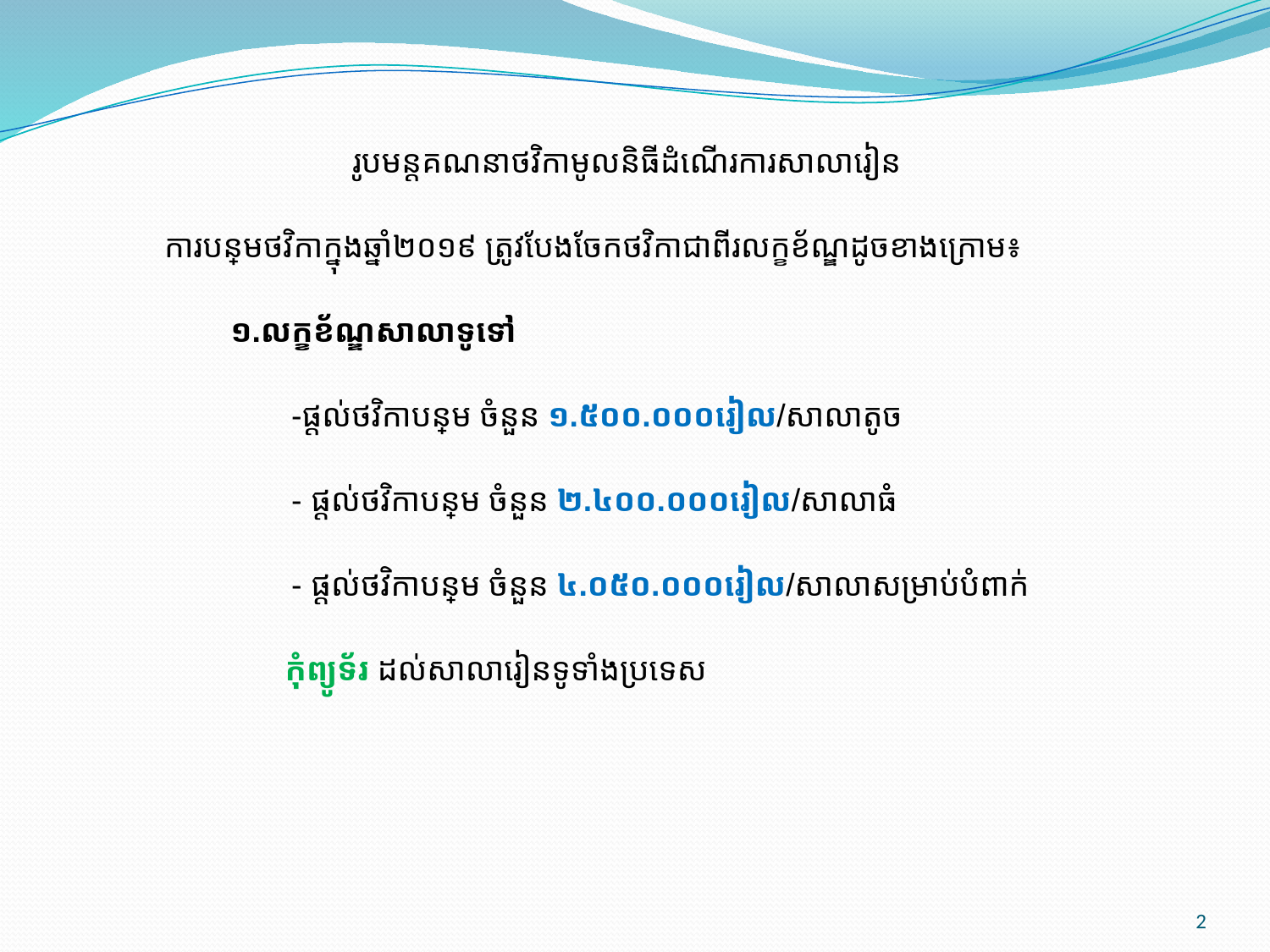

រូបមន្តគណនាថវិកាមូលនិធីដំណើរការសាលារៀន
	ការបន្ថែមថវិកាក្នុងឆ្នាំ២០១៩ ត្រូវបែងចែកថវិកាជាពីរលក្ខខ័ណ្ឌដូចខាងក្រោម៖
	        ១.លក្ខខ័ណ្ឌសាលាទូទៅ
		-ផ្តល់ថវិកាបន្ថែម ចំនួន ១.៥០០.០០០រៀល/សាលាតូច
		- ផ្តល់ថវិកាបន្ថែម ចំនួន ២.៤០០.០០០រៀល/សាលាធំ
		- ផ្តល់ថវិកាបន្ថែម ចំនួន ៤.០៥០.០០០រៀល/សាលាសម្រាប់បំពាក់
​                              កុំព្យូទ័រ ដល់សាលារៀនទូទាំងប្រទេស

2